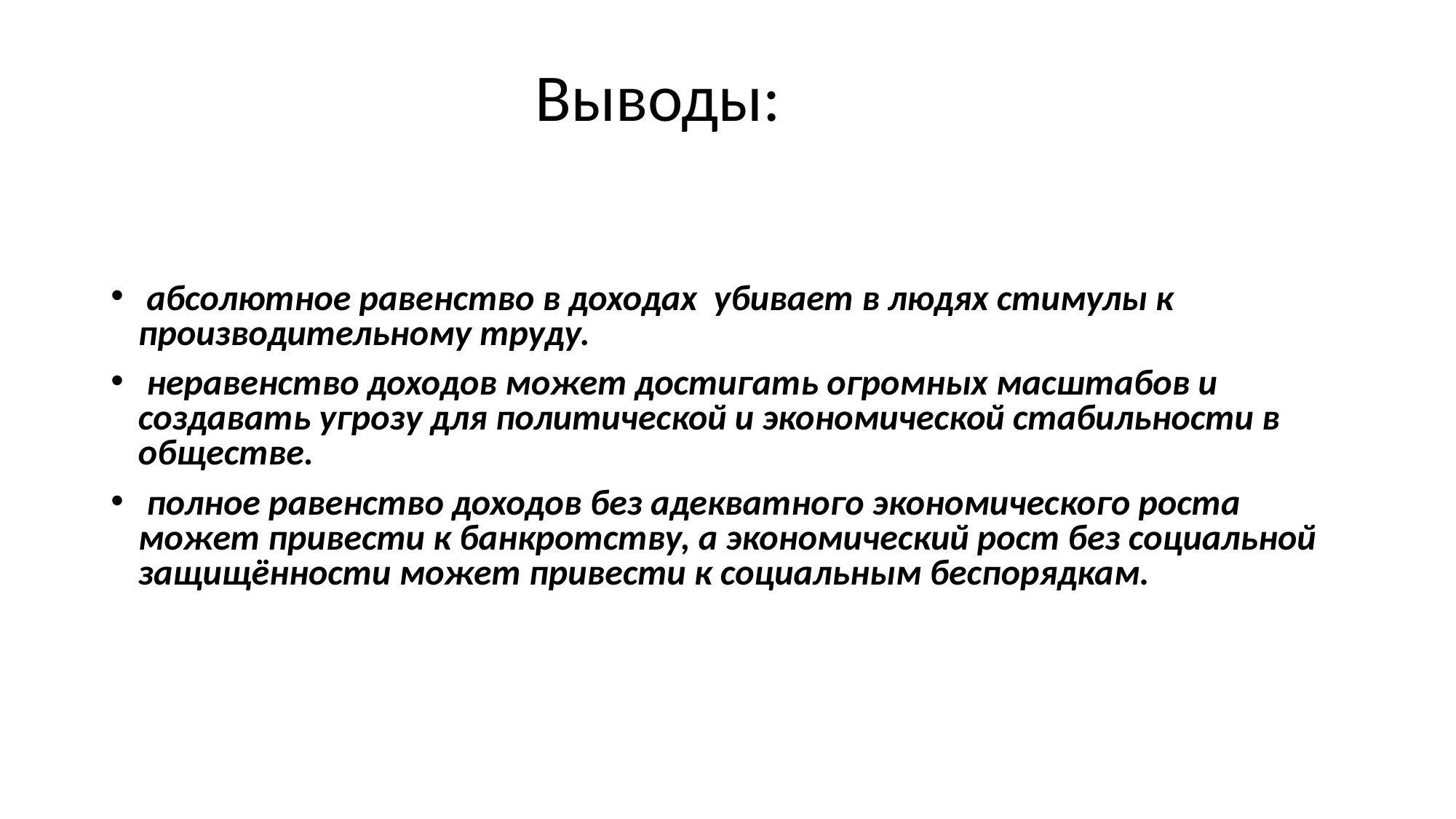

# Выводы:

 абсолютное равенство в доходах  убивает в людях стимулы к производительному труду.
 неравенство доходов может достигать огромных масштабов и создавать угрозу для политической и экономической стабильности в обществе.
 полное равенство доходов без адекватного экономического роста может привести к банкротству, а экономический рост без социальной защищённости может привести к социальным беспорядкам.